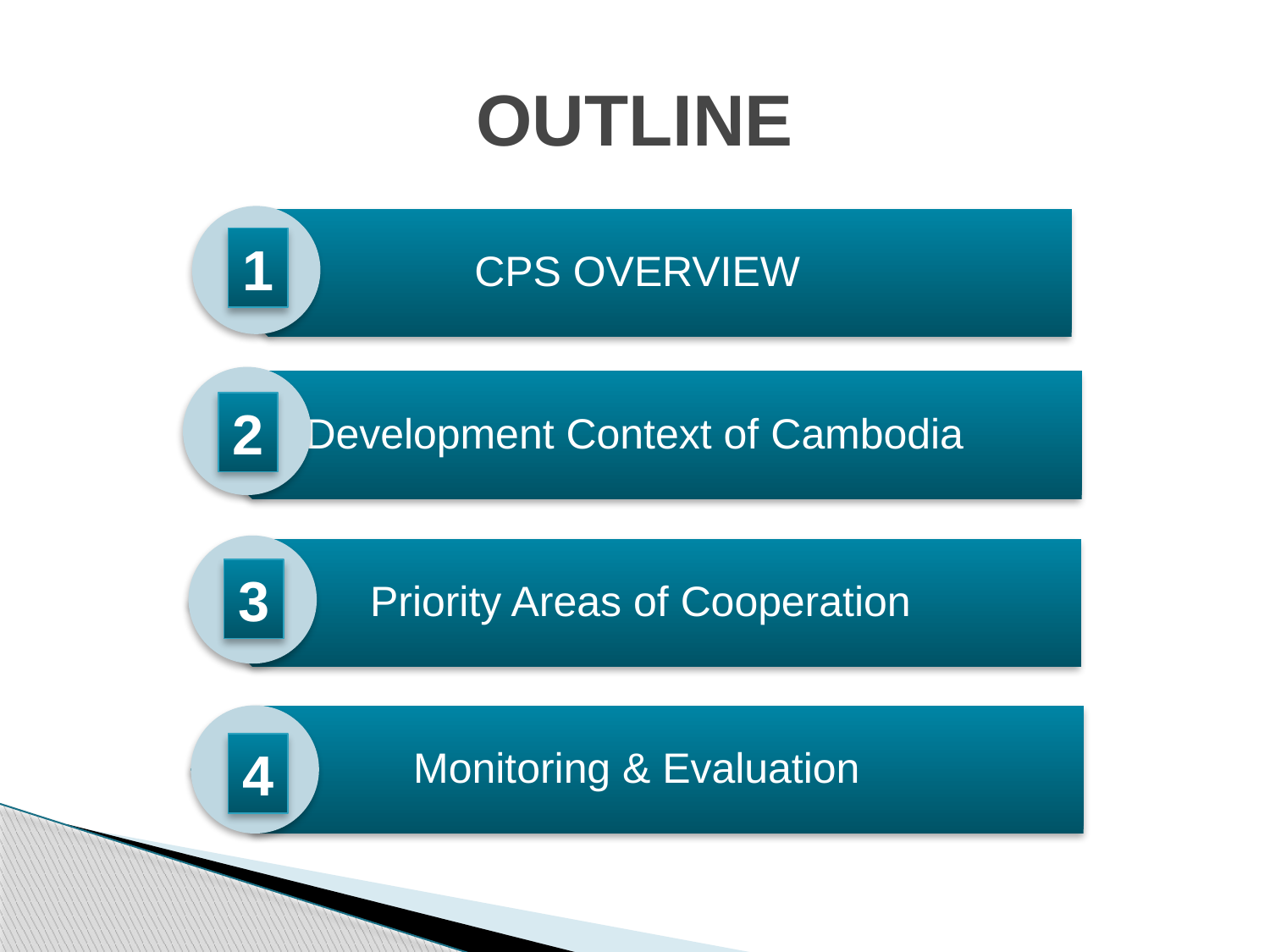

# OUTLINE
CPS OVERVIEW
Development Context of Cambodia
 Priority Areas of Cooperation
Monitoring & Evaluation
1
2
3
4